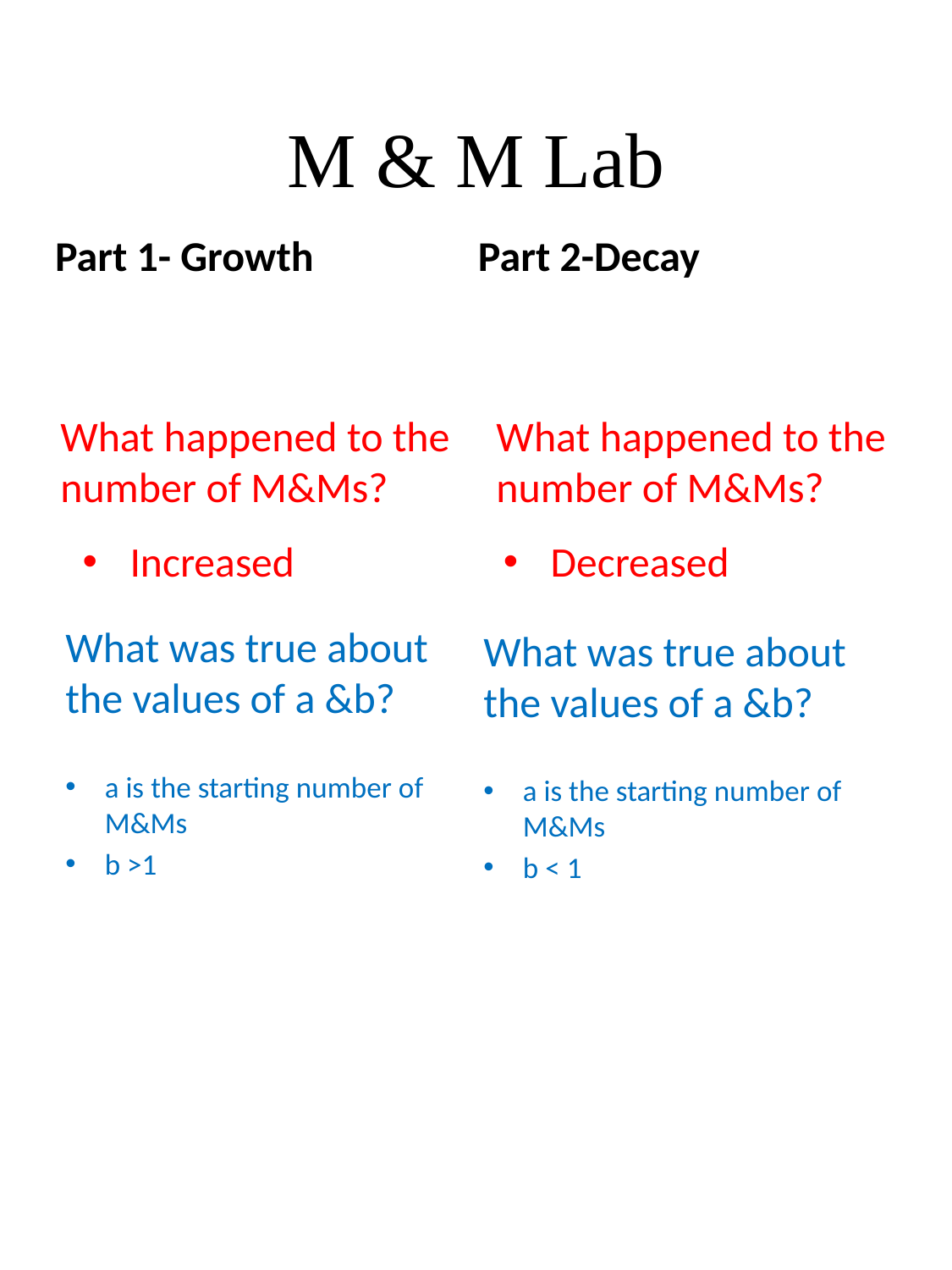

# M & M Lab
Part 1- Growth
Part 2-Decay
What happened to the number of M&Ms?
What happened to the number of M&Ms?

Increased
Decreased
What was true about the values of a &b?
What was true about the values of a &b?
a is the starting number of M&Ms
b >1
a is the starting number of M&Ms
b < 1